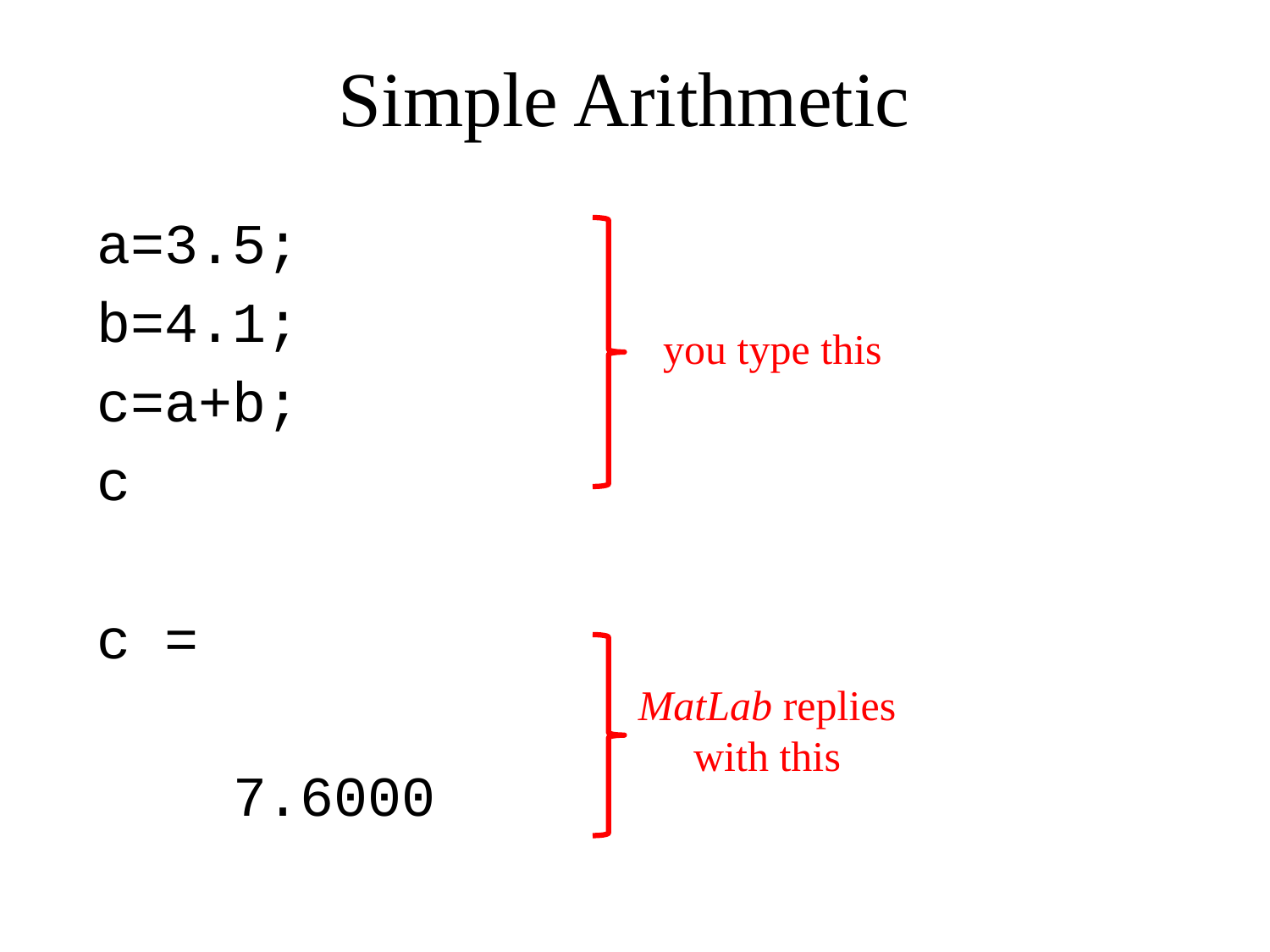

# Simple Arithmetic
a=3.5;
b=4.1;
c=a+b;
c

c =

    7.6000

you type this

MatLab replies with this